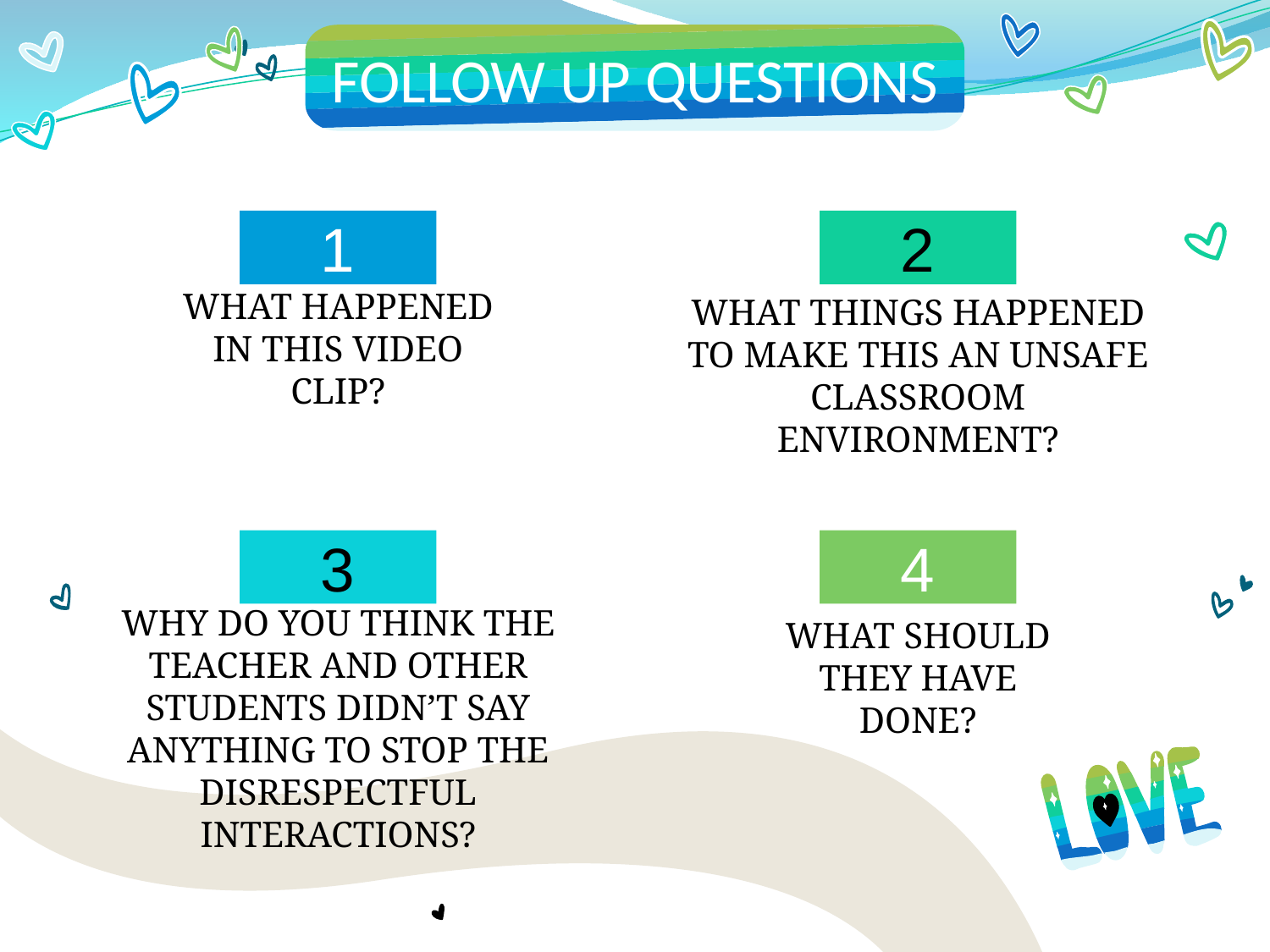

# FOLLOW UP QUESTIONS

1
2

WHAT HAPPENED IN THIS VIDEO CLIP?
WHAT THINGS HAPPENED TO MAKE THIS AN UNSAFE CLASSROOM ENVIRONMENT?
3
4
WHY DO YOU THINK THE TEACHER AND OTHER STUDENTS DIDN’T SAY ANYTHING TO STOP THE DISRESPECTFUL INTERACTIONS?
WHAT SHOULD THEY HAVE DONE?